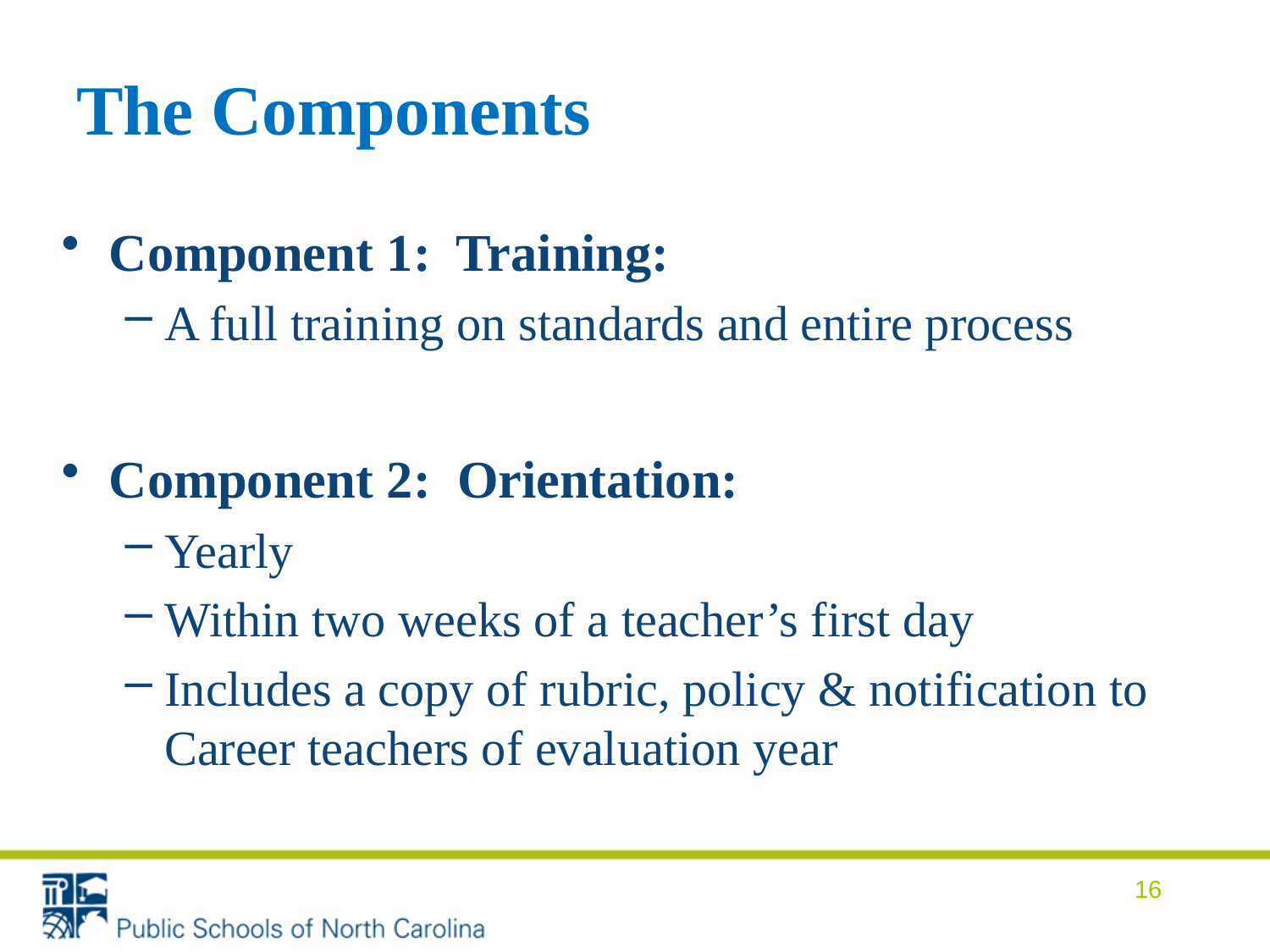

The Components
Component 1:  Training:
A full training on standards and entire process

Component 2:  Orientation:
Yearly
Within two weeks of a teacher’s first day
Includes a copy of rubric, policy & notification to Career teachers of evaluation year
16